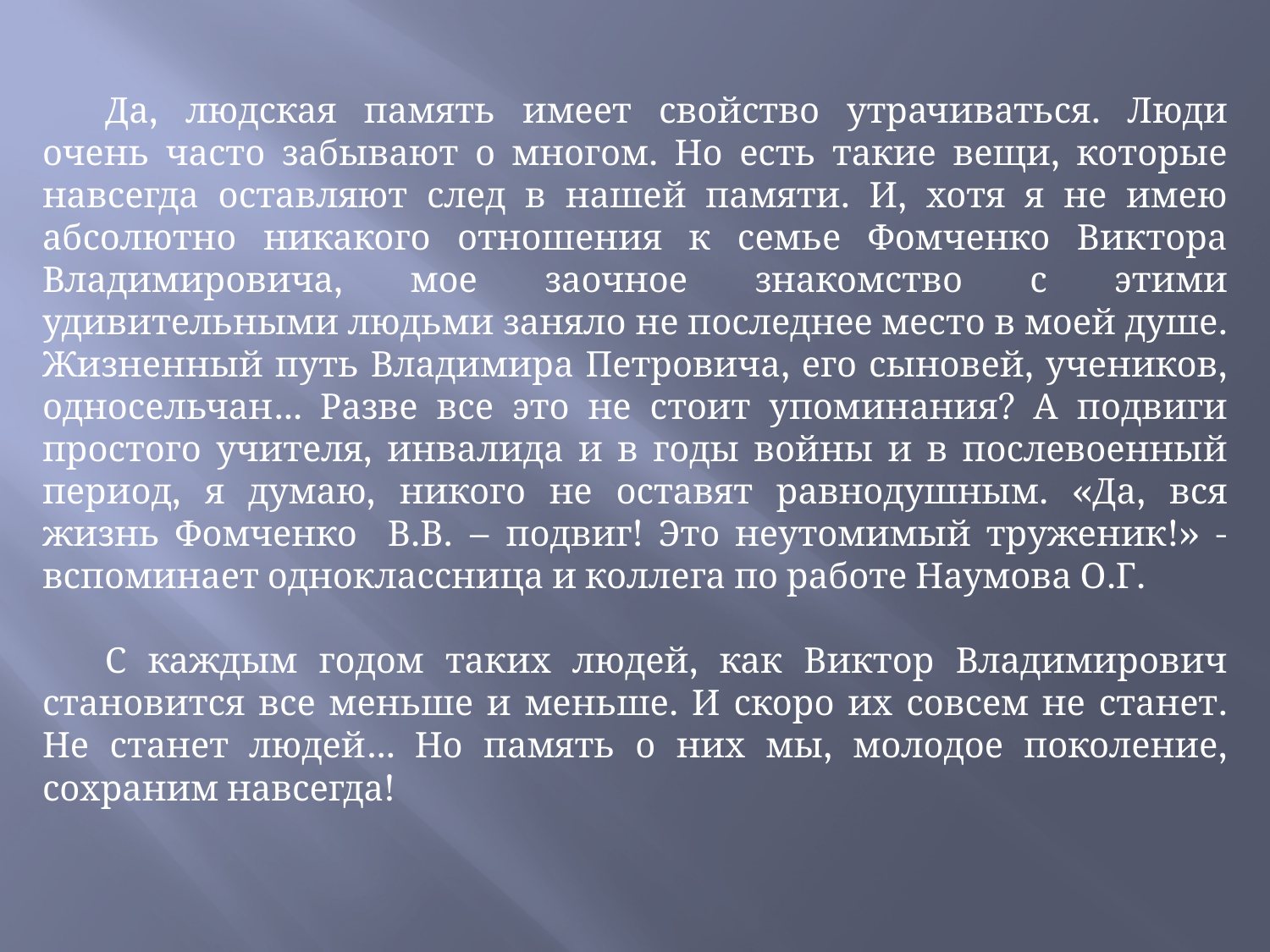

Да, людская память имеет свойство утрачиваться. Люди очень часто забывают о многом. Но есть такие вещи, которые навсегда оставляют след в нашей памяти. И, хотя я не имею абсолютно никакого отношения к семье Фомченко Виктора Владимировича, мое заочное знакомство с этими удивительными людьми заняло не последнее место в моей душе. Жизненный путь Владимира Петровича, его сыновей, учеников, односельчан… Разве все это не стоит упоминания? А подвиги простого учителя, инвалида и в годы войны и в послевоенный период, я думаю, никого не оставят равнодушным. «Да, вся жизнь Фомченко  В.В. – подвиг! Это неутомимый труженик!» - вспоминает одноклассница и коллега по работе Наумова О.Г.

С каждым годом таких людей, как Виктор Владимирович становится все меньше и меньше. И скоро их совсем не станет. Не станет людей… Но память о них мы, молодое поколение, сохраним навсегда!